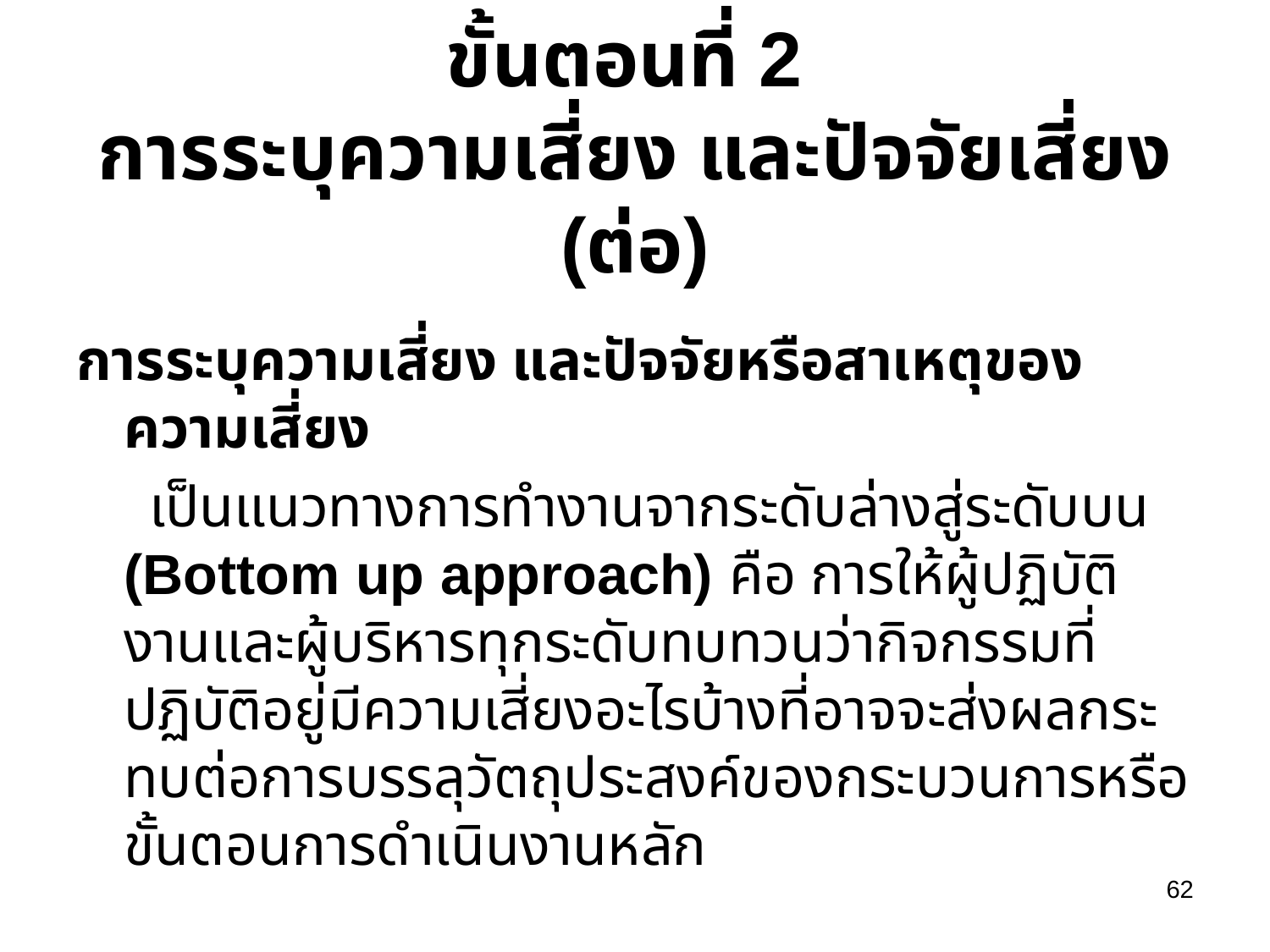

# ขั้นตอนที่ 2 การระบุความเสี่ยง และปัจจัยเสี่ยง (ต่อ)
การระบุความเสี่ยง และปัจจัยหรือสาเหตุของความเสี่ยง
     เป็นแนวทางการทำงานจากระดับล่างสู่ระดับบน (Bottom up approach) คือ การให้ผู้ปฏิบัติงานและผู้บริหารทุกระดับทบทวนว่ากิจกรรมที่ปฏิบัติอยู่มีความเสี่ยงอะไรบ้างที่อาจจะส่งผลกระทบต่อการบรรลุวัตถุประสงค์ของกระบวนการหรือขั้นตอนการดำเนินงานหลัก

62